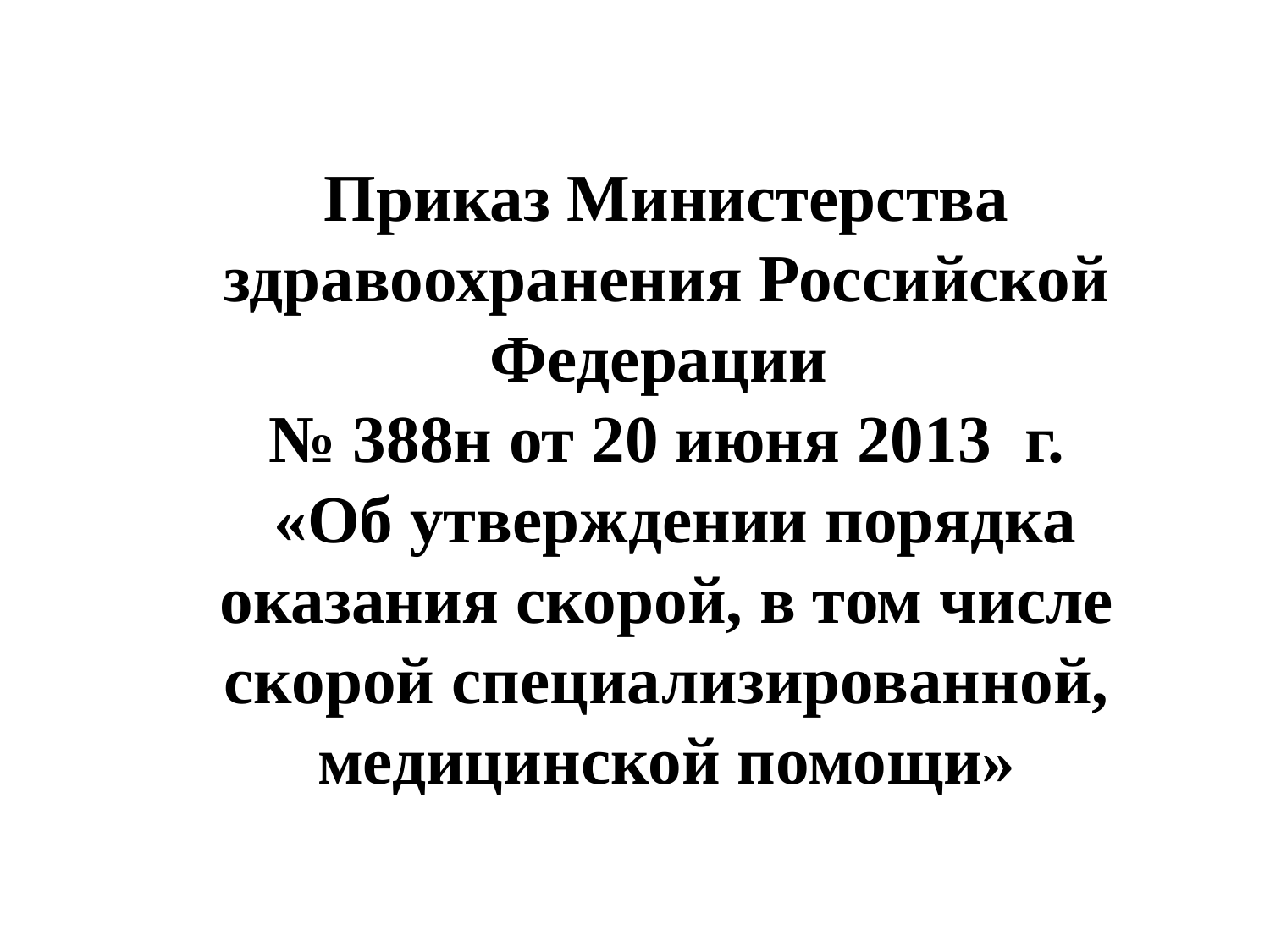

Приказ Министерства здравоохранения Российской Федерации
№ 388н от 20 июня 2013  г.
 «Об утверждении порядка оказания скорой, в том числе скорой специализированной, медицинской помощи»